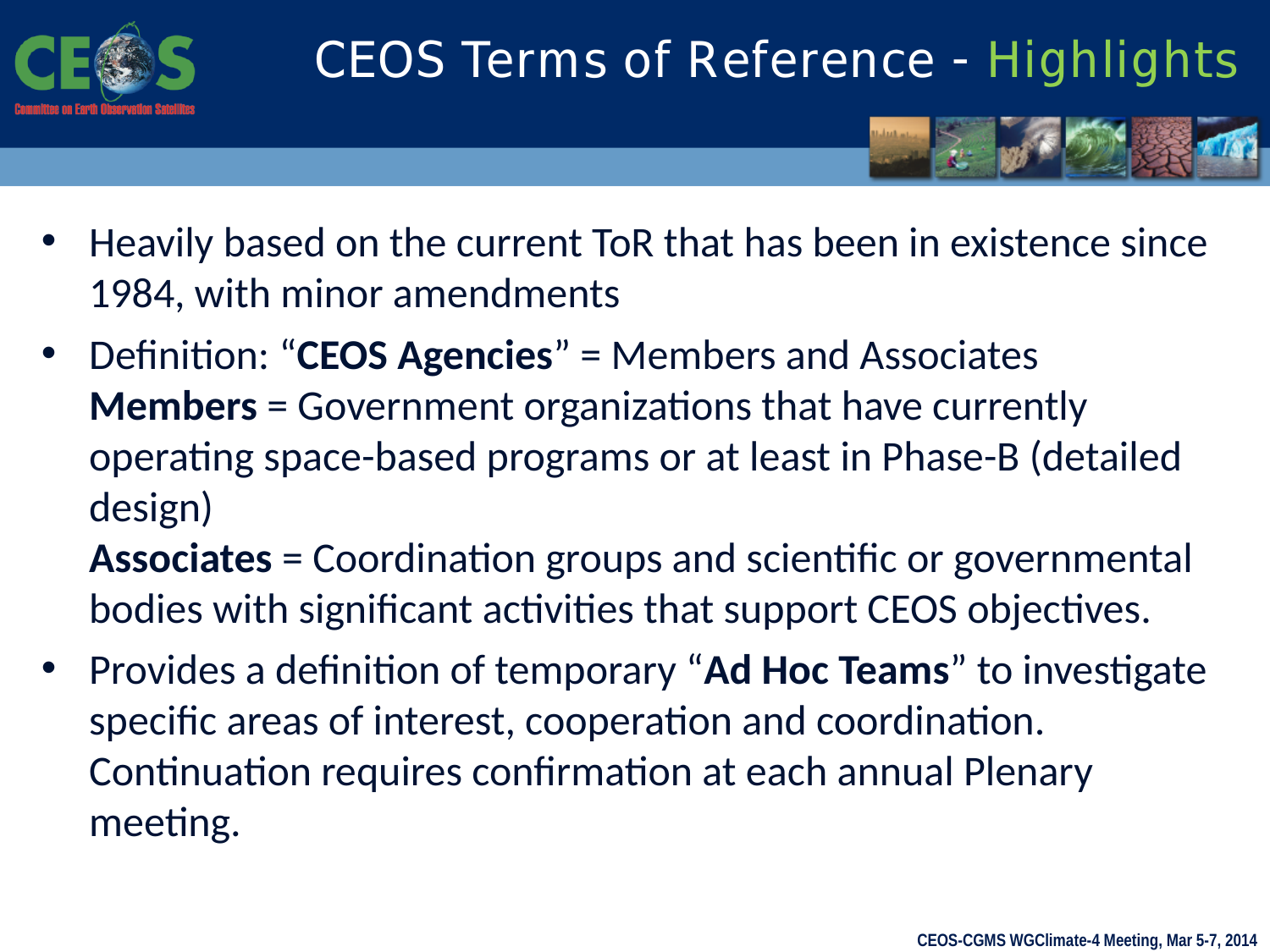

CEOS Terms of Reference - Highlights
Heavily based on the current ToR that has been in existence since 1984, with minor amendments
Definition: “CEOS Agencies” = Members and Associates
Members = Government organizations that have currently operating space-based programs or at least in Phase-B (detailed design)
Associates = Coordination groups and scientific or governmental bodies with significant activities that support CEOS objectives.
Provides a definition of temporary “Ad Hoc Teams” to investigate specific areas of interest, cooperation and coordination. Continuation requires confirmation at each annual Plenary meeting.
CEOS-CGMS WGClimate-4 Meeting, Mar 5-7, 2014